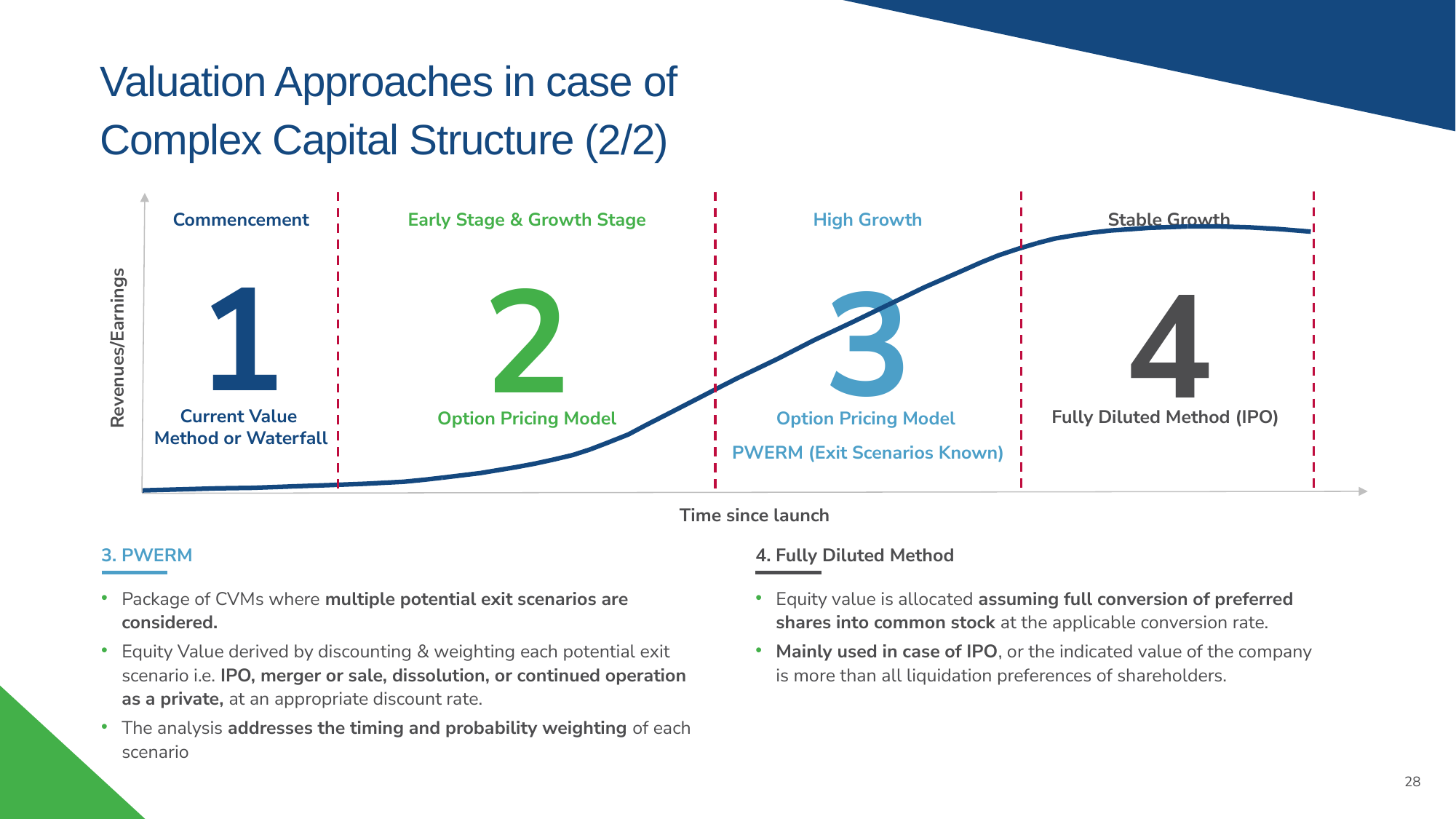

# Valuation Approaches in case of Complex Capital Structure (2/2)

Commencement
Early Stage & Growth Stage
High Growth
Stable Growth

1
2

3
4

Revenues/Earnings

Current Value
Method or Waterfall
Option Pricing Model
Option Pricing Model
Fully Diluted Method (IPO)
PWERM (Exit Scenarios Known)

Time since launch
3. PWERM
Package of CVMs where multiple potential exit scenarios are considered.
Equity Value derived by discounting & weighting each potential exit scenario i.e. IPO, merger or sale, dissolution, or continued operation
as a private, at an appropriate discount rate.
The analysis addresses the timing and probability weighting of each scenario
4. Fully Diluted Method
Equity value is allocated assuming full conversion of preferred
shares into common stock at the applicable conversion rate.
Mainly used in case of IPO, or the indicated value of the company
is more than all liquidation preferences of shareholders.
28